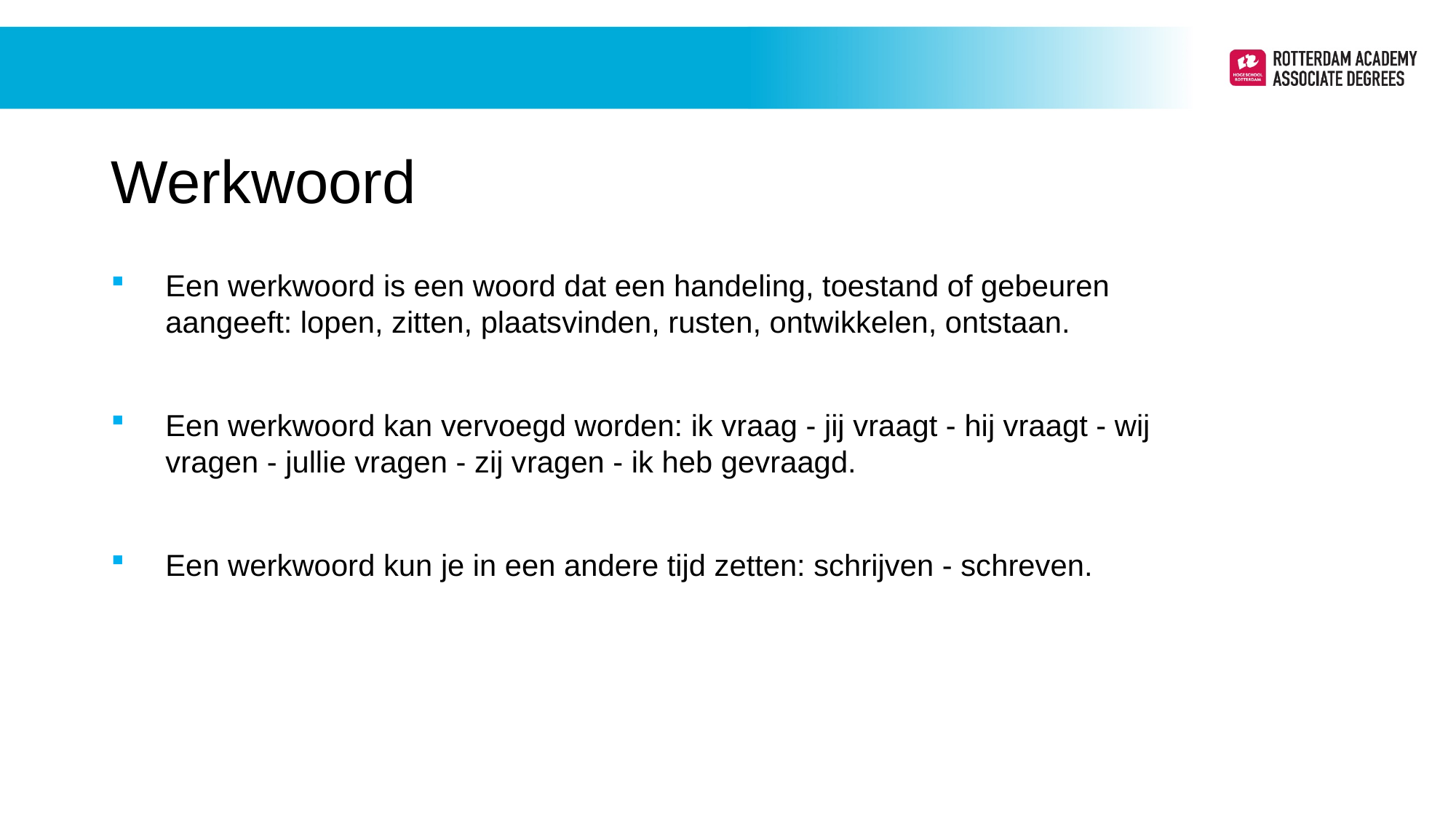

# Werkwoord
Een werkwoord is een woord dat een handeling, toestand of gebeuren aangeeft: lopen, zitten, plaatsvinden, rusten, ontwikkelen, ontstaan.

Een werkwoord kan vervoegd worden: ik vraag - jij vraagt - hij vraagt - wij vragen - jullie vragen - zij vragen - ik heb gevraagd.

Een werkwoord kun je in een andere tijd zetten: schrijven - schreven.